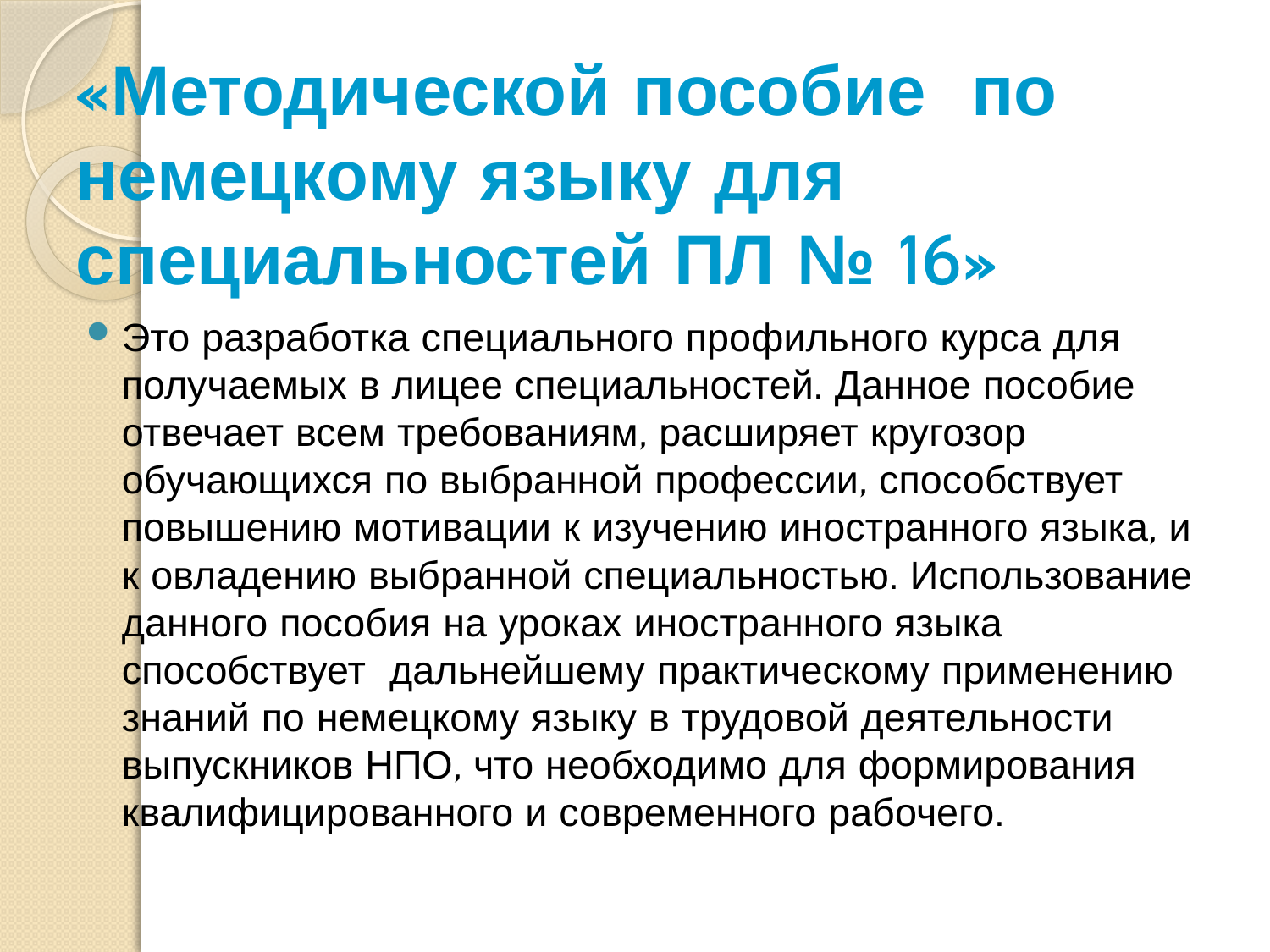

# «Методической пособие  по немецкому языку для специальностей ПЛ № 16»
Это разработка специального профильного курса для получаемых в лицее специальностей. Данное пособие  отвечает всем требованиям, расширяет кругозор обучающихся по выбранной профессии, способствует повышению мотивации к изучению иностранного языка, и к овладению выбранной специальностью. Использование данного пособия на уроках иностранного языка способствует  дальнейшему практическому применению  знаний по немецкому языку в трудовой деятельности выпускников НПО, что необходимо для формирования квалифицированного и современного рабочего.